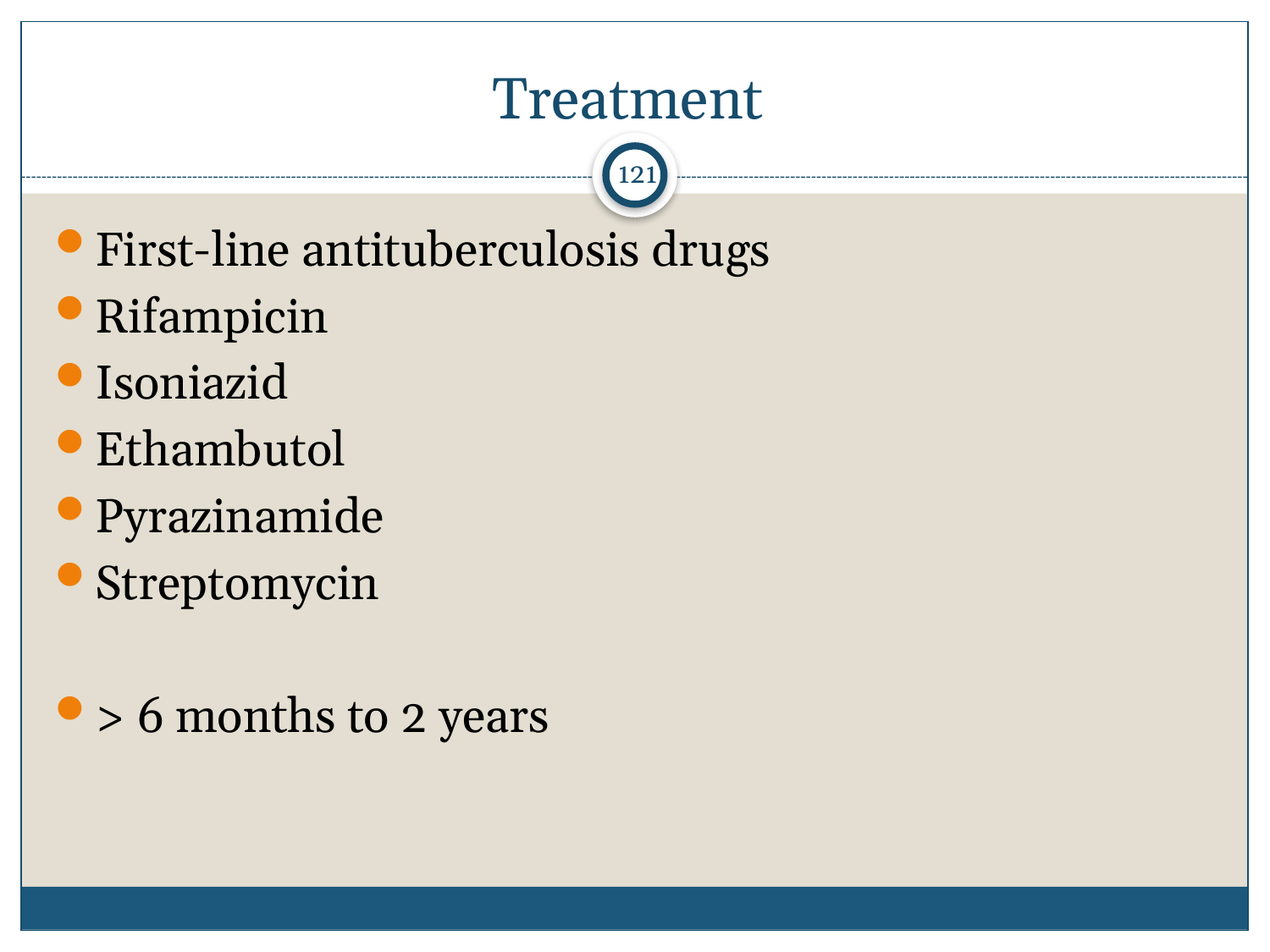

# Treatment
121
First-line antituberculosis drugs
Rifampicin
Isoniazid
Ethambutol
Pyrazinamide
Streptomycin

> 6 months to 2 years